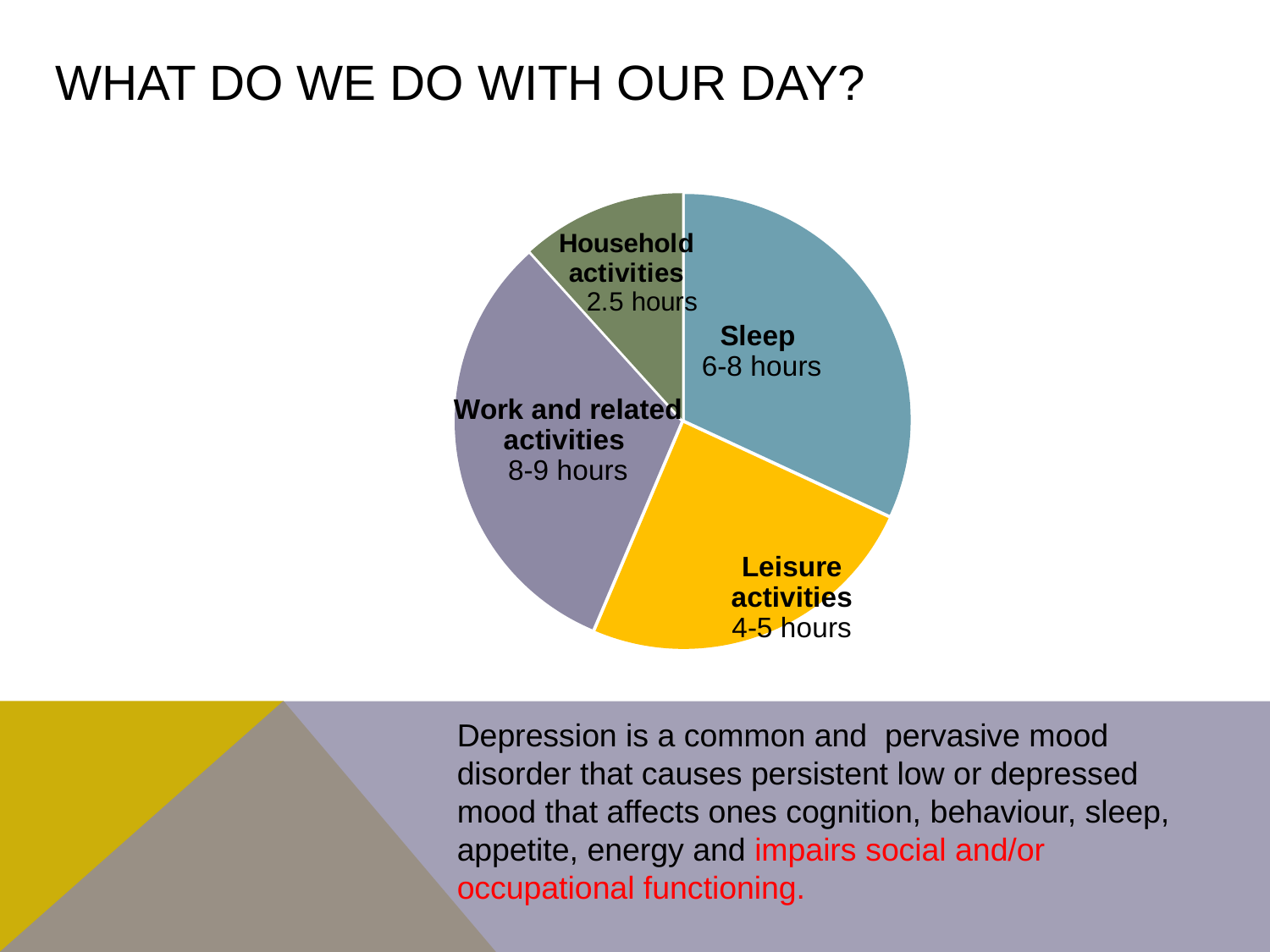

# What do we do with our day?

### Chart

| Category | 24 hour day |
|---|---|
| Sleep 6-8 hours | 3.0 |
| Work and related activities 8-9 hours | 2.3 |
| Leisure and Sporting activities | 3.0 |
| Household activities 2-3 hours | 1.1 |
Depression is a common and  pervasive mood disorder that causes persistent low or depressed mood that affects ones cognition, behaviour, sleep, appetite, energy and impairs social and/or occupational functioning.